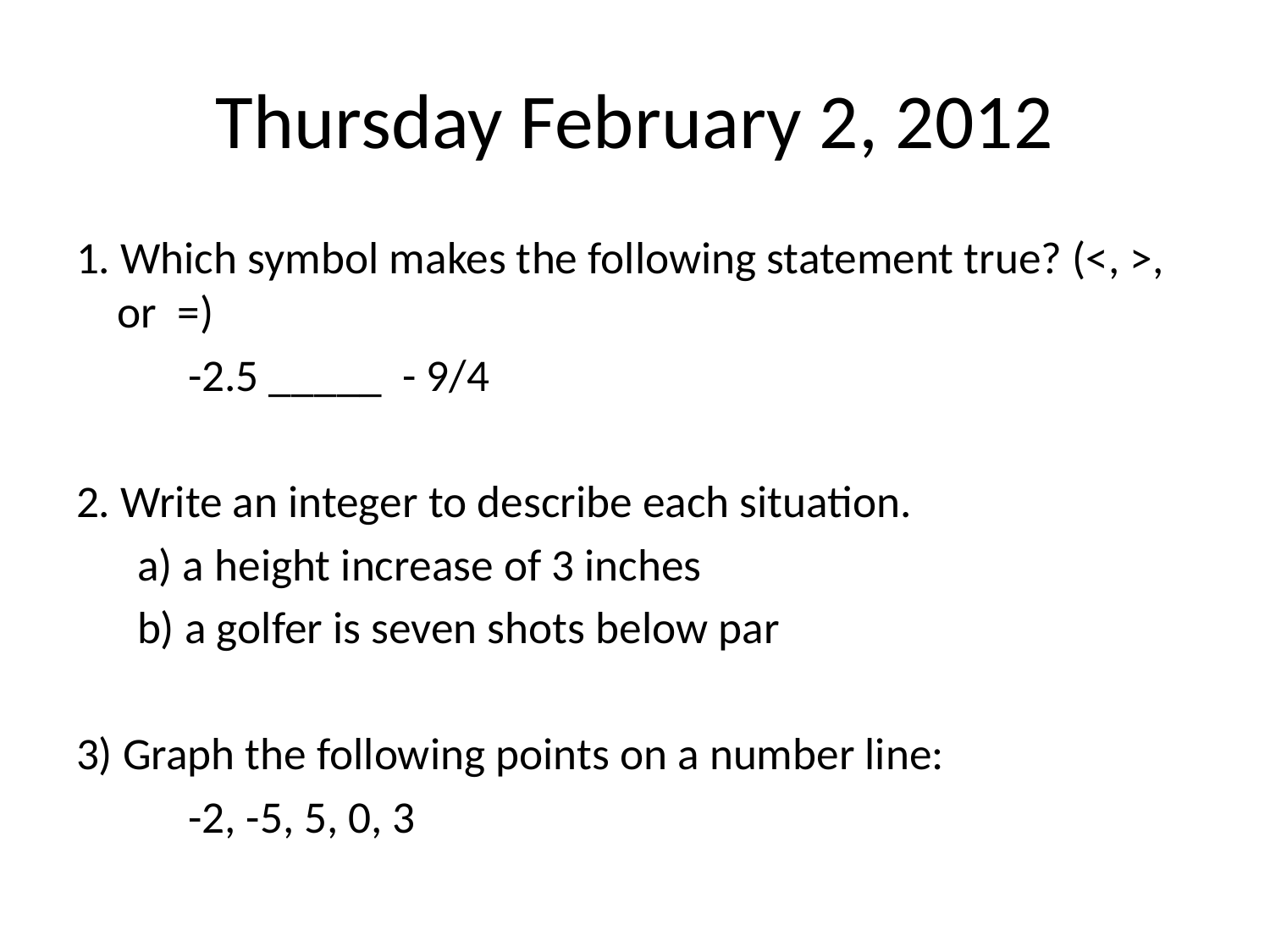

# Thursday February 2, 2012
1. Which symbol makes the following statement true? (<, >, or  =)
           -2.5 _____  - 9/4

2. Write an integer to describe each situation.
      a) a height increase of 3 inches
      b) a golfer is seven shots below par

3) Graph the following points on a number line:
           -2, -5, 5, 0, 3